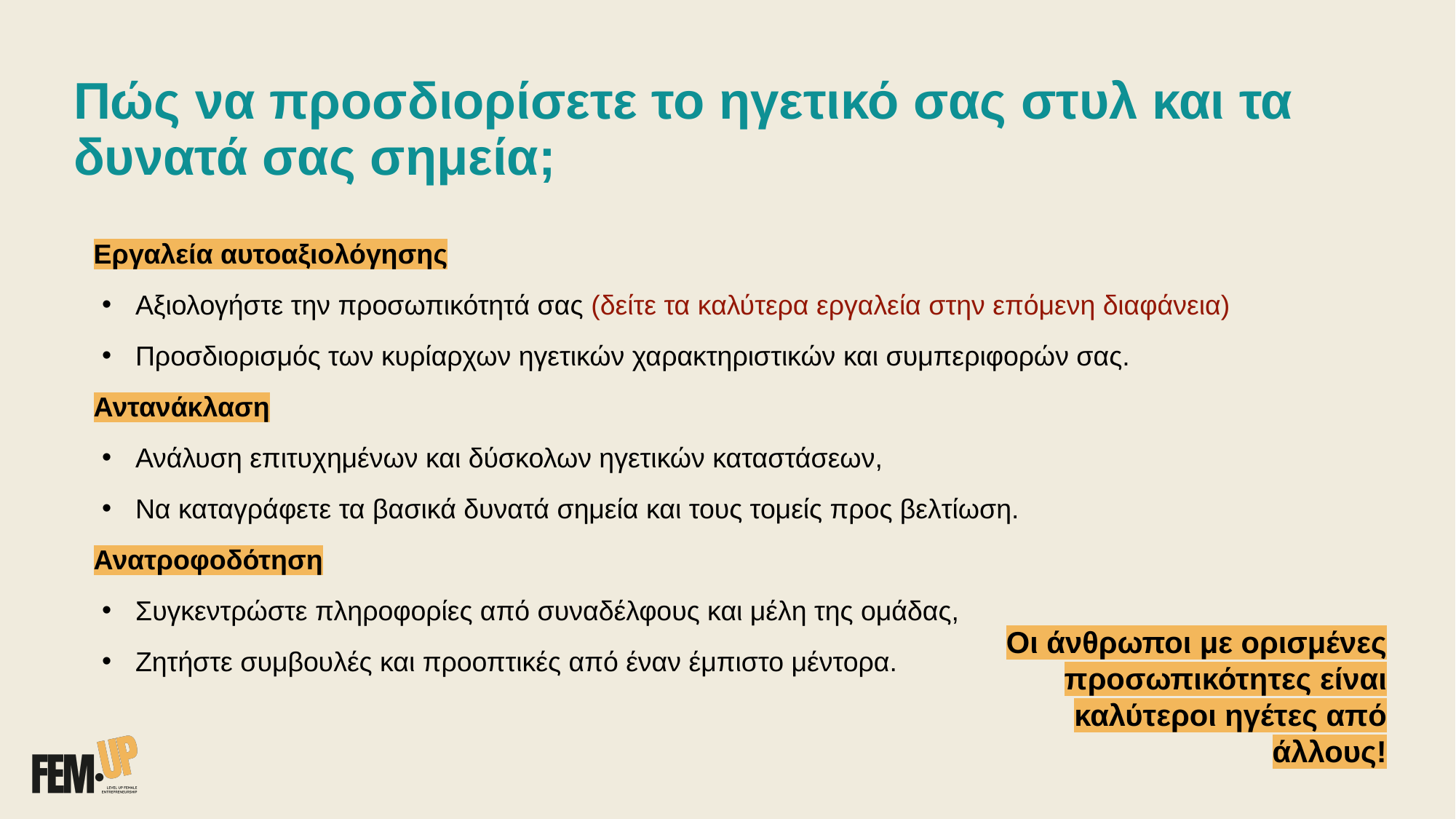

# Πώς να προσδιορίσετε το ηγετικό σας στυλ και τα δυνατά σας σημεία;
Εργαλεία αυτοαξιολόγησης
 Αξιολογήστε την προσωπικότητά σας (δείτε τα καλύτερα εργαλεία στην επόμενη διαφάνεια)
 Προσδιορισμός των κυρίαρχων ηγετικών χαρακτηριστικών και συμπεριφορών σας.
Αντανάκλαση
 Ανάλυση επιτυχημένων και δύσκολων ηγετικών καταστάσεων,
 Να καταγράφετε τα βασικά δυνατά σημεία και τους τομείς προς βελτίωση.
Ανατροφοδότηση
 Συγκεντρώστε πληροφορίες από συναδέλφους και μέλη της ομάδας,
 Ζητήστε συμβουλές και προοπτικές από έναν έμπιστο μέντορα.
Οι άνθρωποι με ορισμένες προσωπικότητες είναι καλύτεροι ηγέτες από άλλους!